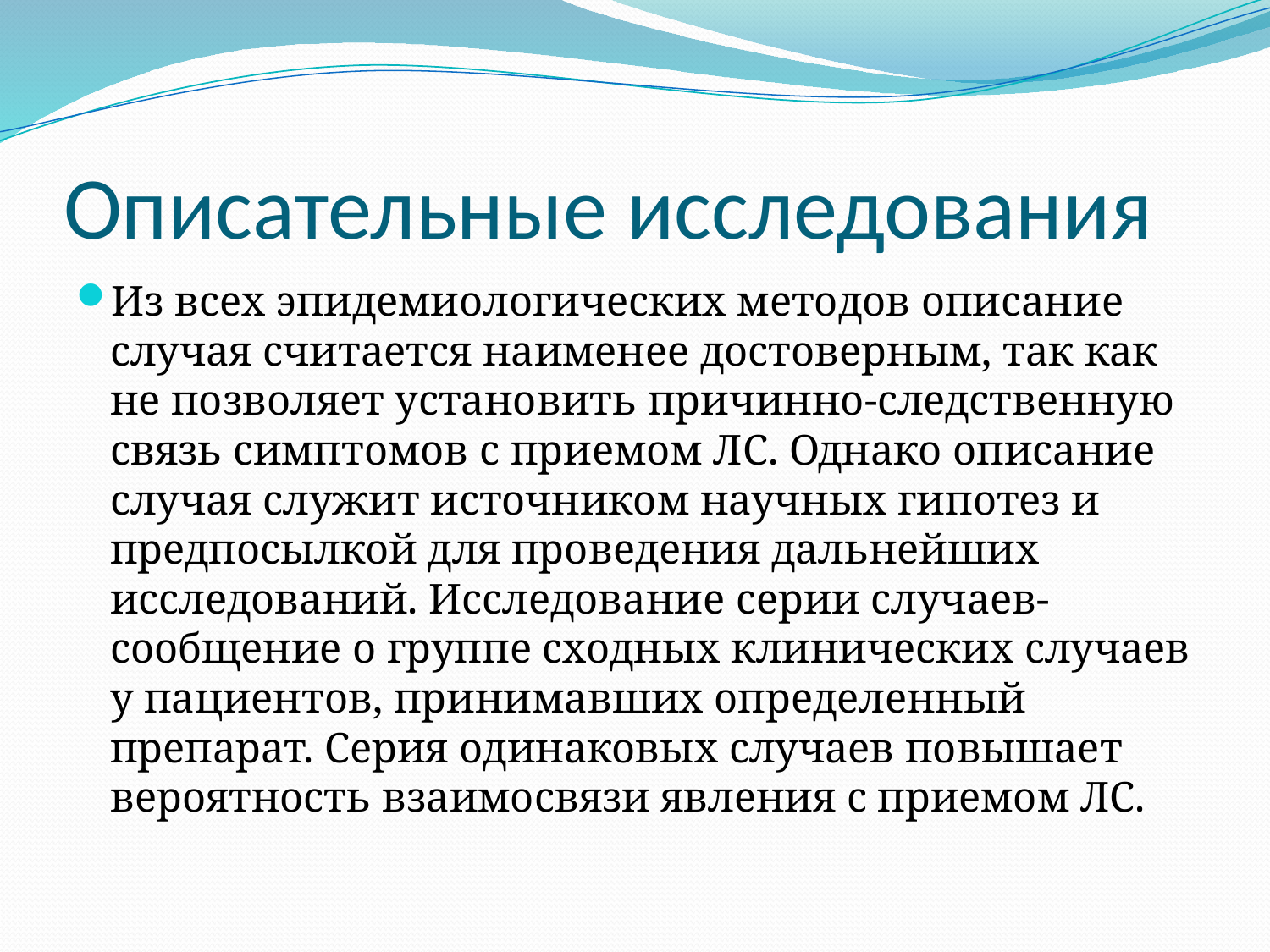

# Описательные исследования
Из всех эпидемиологических методов описание случая считается наименее достоверным, так как не позволяет установить причинно-следственную связь симптомов с приемом ЛС. Однако описание случая служит источником научных гипотез и предпосылкой для проведения дальнейших исследований. Исследование серии случаев- сообщение о группе сходных клинических случаев у пациентов, принимавших определенный препарат. Серия одинаковых случаев повышает вероятность взаимосвязи явления с приемом ЛС.